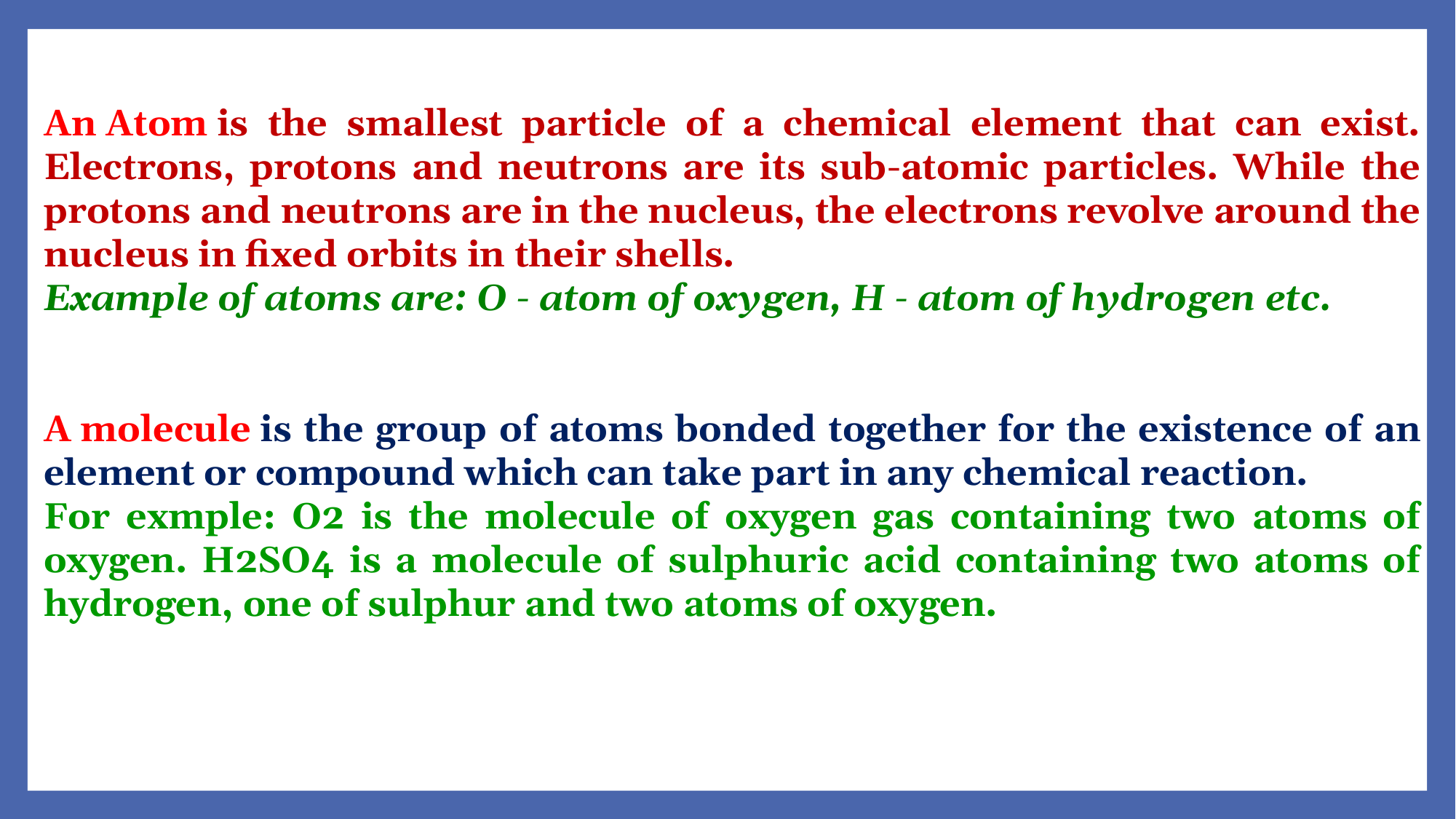

An Atom is the smallest particle of a chemical element that can exist. Electrons, protons and neutrons are its sub-atomic particles. While the protons and neutrons are in the nucleus, the electrons revolve around the nucleus in fixed orbits in their shells.
Example of atoms are: O - atom of oxygen, H - atom of hydrogen etc.

A molecule is the group of atoms bonded together for the existence of an element or compound which can take part in any chemical reaction.
For exmple: O2 is the molecule of oxygen gas containing two atoms of oxygen. H2SO4 is a molecule of sulphuric acid containing two atoms of hydrogen, one of sulphur and two atoms of oxygen.